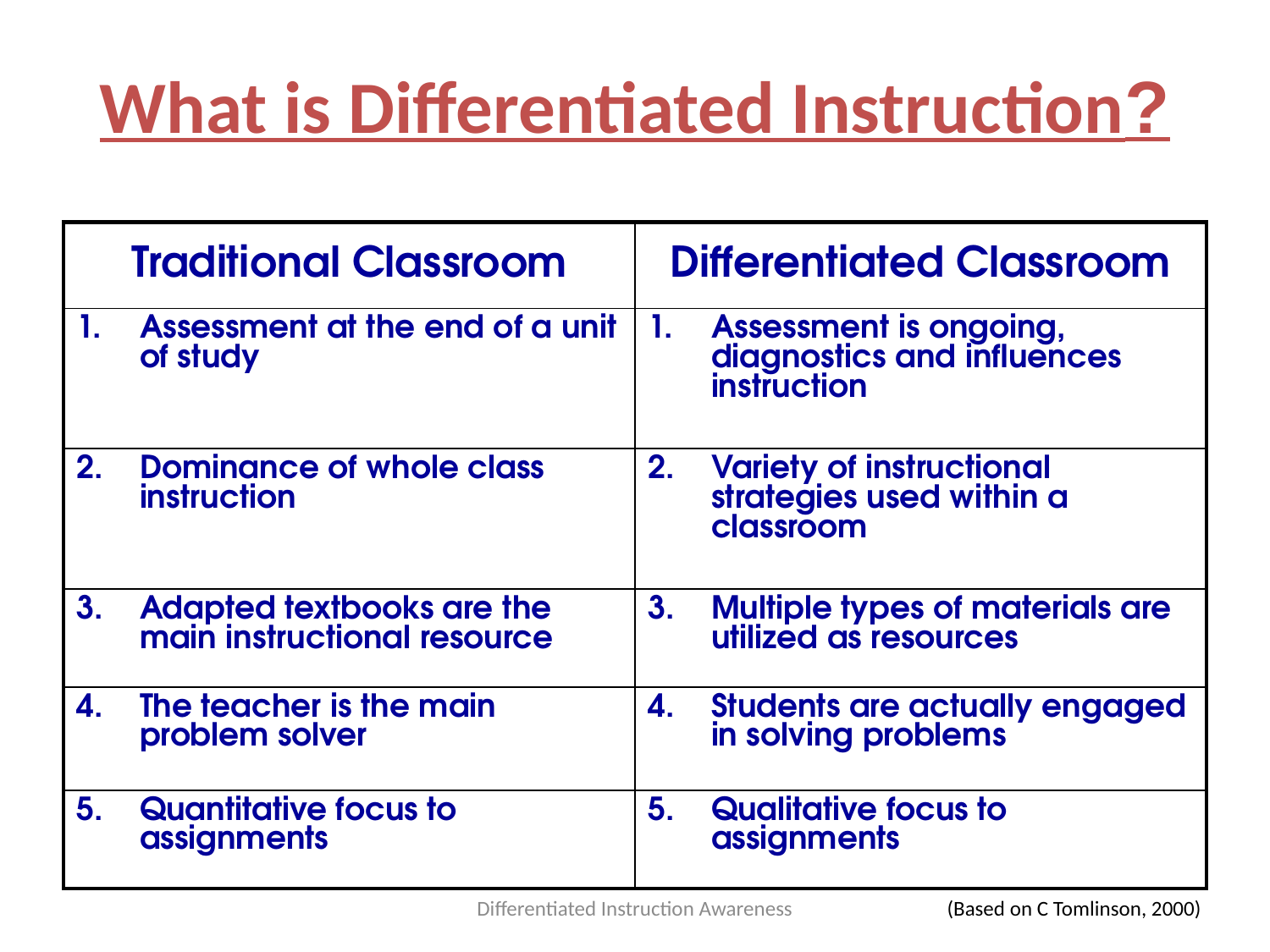

# What is Differentiated Instruction?

| Traditional Classroom | Differentiated Classroom |
| --- | --- |
| Assessment at the end of a unit of study | Assessment is ongoing, diagnostics and influences instruction |
| Dominance of whole class instruction | Variety of instructional strategies used within a classroom |
| Adapted textbooks are the main instructional resource | Multiple types of materials are utilized as resources |
| The teacher is the main problem solver | Students are actually engaged in solving problems |
| Quantitative focus to assignments | Qualitative focus to assignments |

Differentiated Instruction Awareness
(Based on C Tomlinson, 2000)